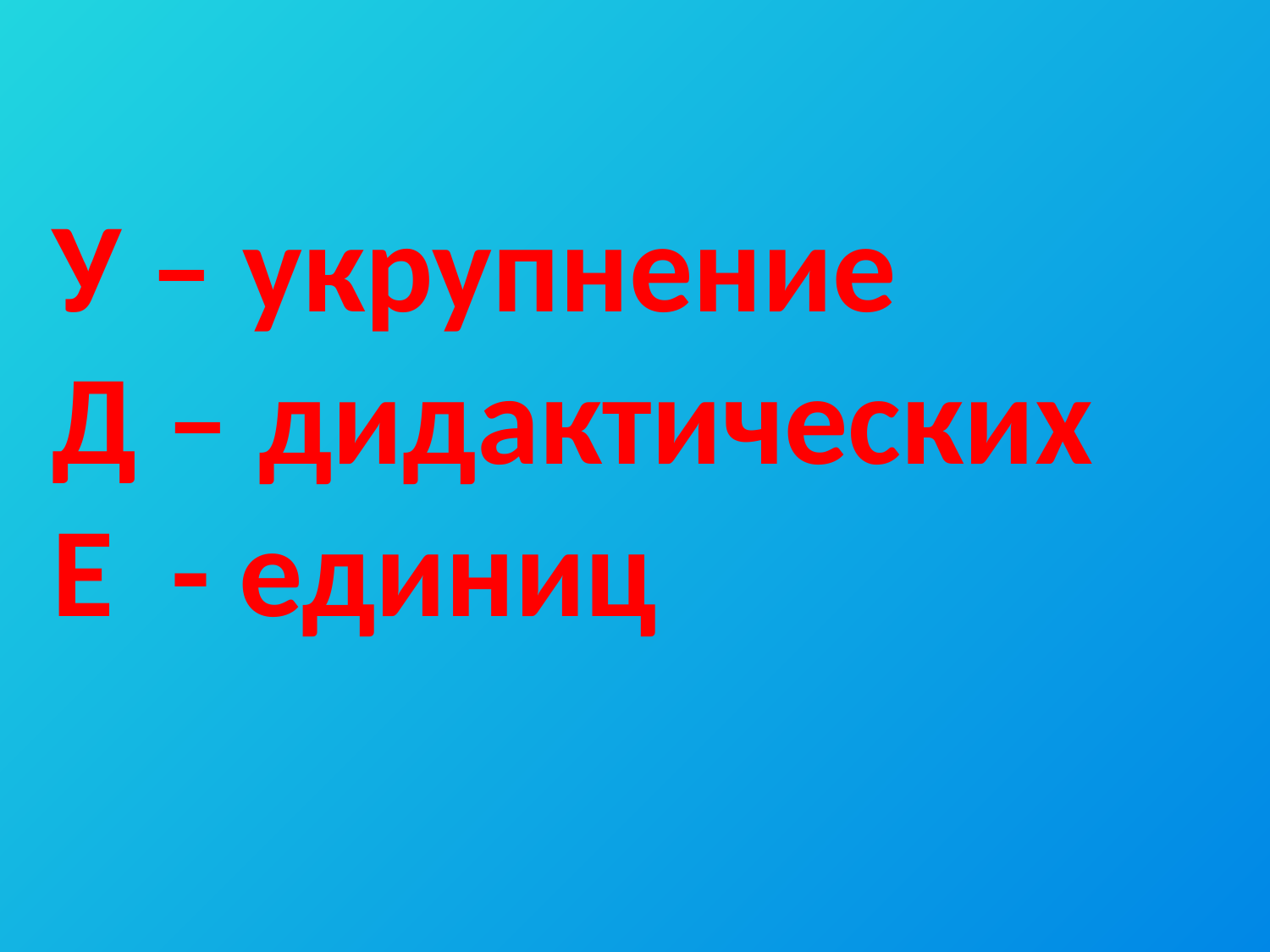

У – укрупнение
Д – дидактических
Е  - единиц